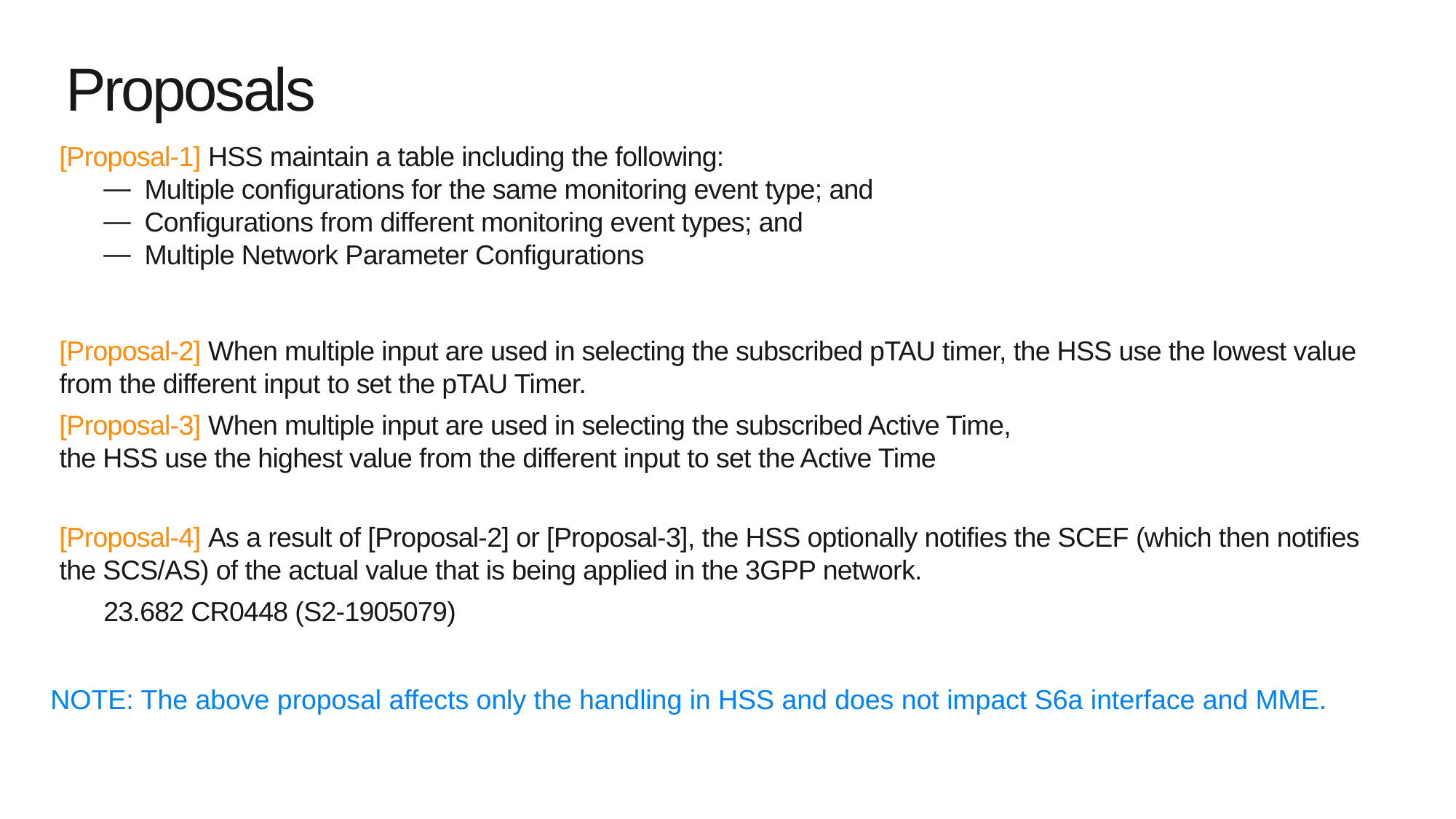

# Proposals
[Proposal-1] HSS maintain a table including the following:
Multiple configurations for the same monitoring event type; and
Configurations from different monitoring event types; and
Multiple Network Parameter Configurations

[Proposal-2] When multiple input are used in selecting the subscribed pTAU timer, the HSS use the lowest value from the different input to set the pTAU Timer.
[Proposal-3] When multiple input are used in selecting the subscribed Active Time,
the HSS use the highest value from the different input to set the Active Time

[Proposal-4] As a result of [Proposal-2] or [Proposal-3], the HSS optionally notifies the SCEF (which then notifies the SCS/AS) of the actual value that is being applied in the 3GPP network.
23.682 CR0448 (S2-1905079)

NOTE: The above proposal affects only the handling in HSS and does not impact S6a interface and MME.